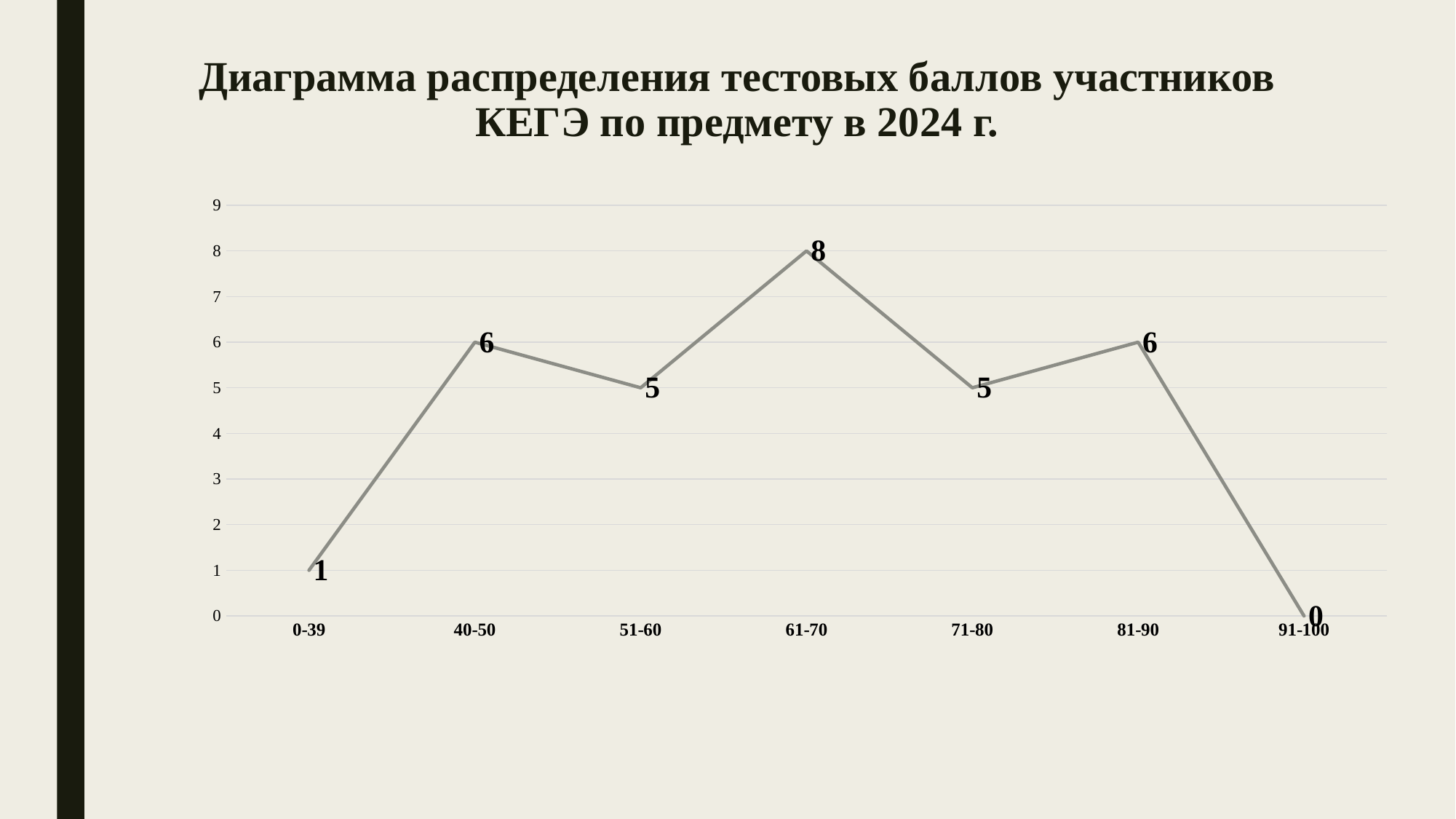

# Диаграмма распределения тестовых баллов участников КЕГЭ по предмету в 2024 г.

### Chart

| Category | Столбец3 |
|---|---|
| 0-39 | 1.0 |
| 40-50 | 6.0 |
| 51-60 | 5.0 |
| 61-70 | 8.0 |
| 71-80 | 5.0 |
| 81-90 | 6.0 |
| 91-100 | 0.0 |